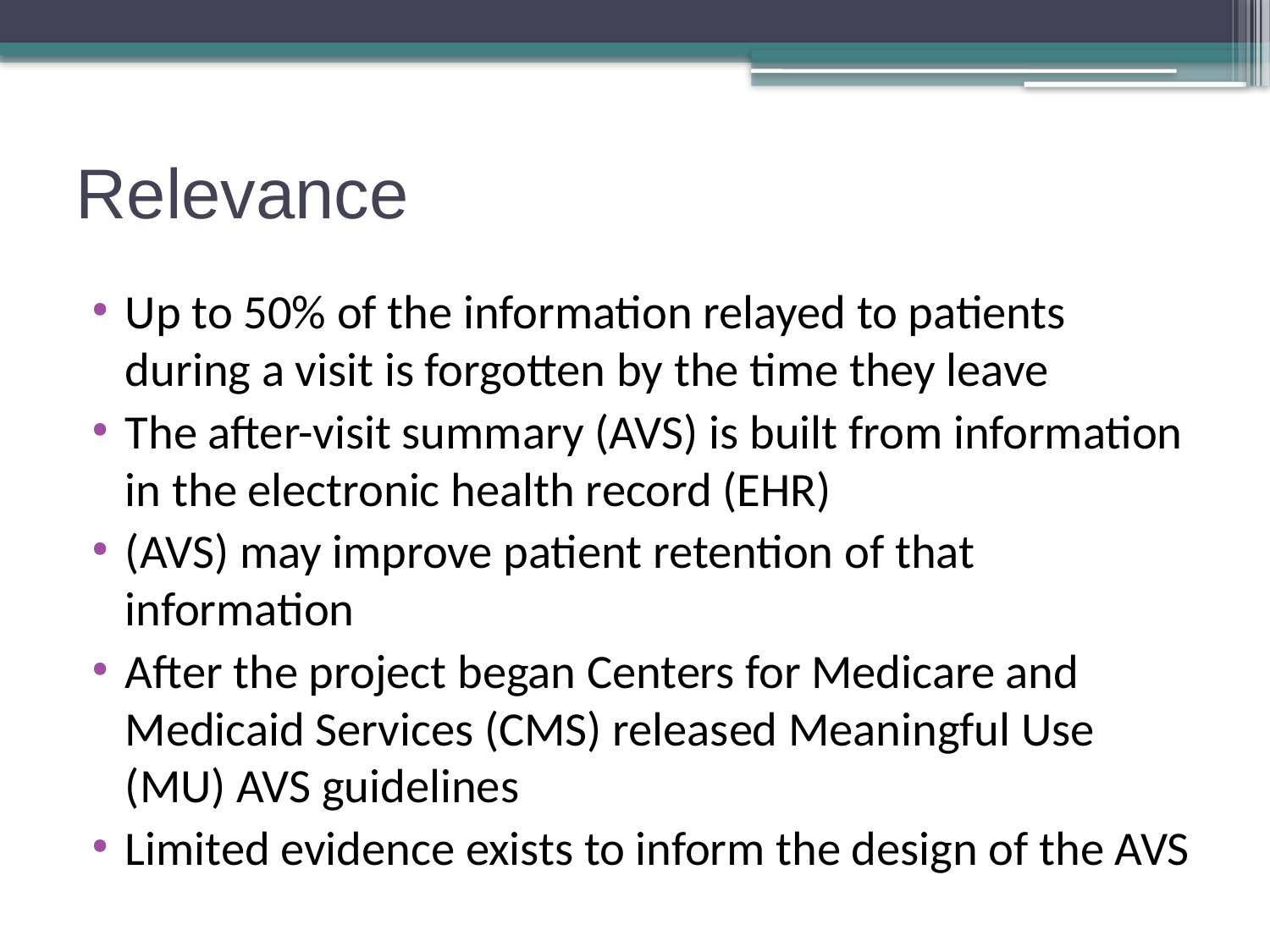

# Relevance
Up to 50% of the information relayed to patients during a visit is forgotten by the time they leave
The after-visit summary (AVS) is built from information in the electronic health record (EHR)
(AVS) may improve patient retention of that information
After the project began Centers for Medicare and Medicaid Services (CMS) released Meaningful Use (MU) AVS guidelines
Limited evidence exists to inform the design of the AVS